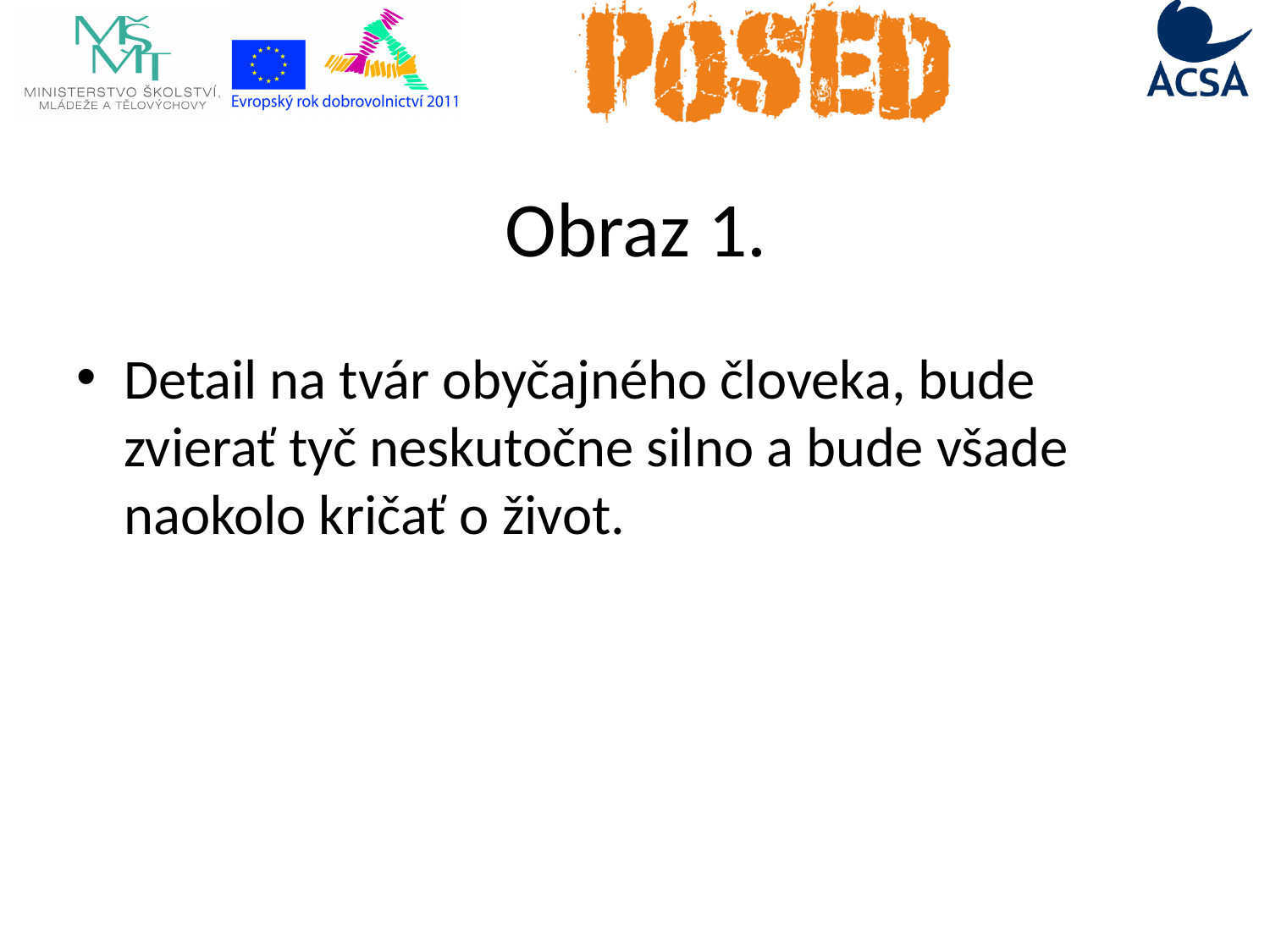

# Obraz 1.
Detail na tvár obyčajného človeka, bude zvierať tyč neskutočne silno a bude všade naokolo kričať o život.